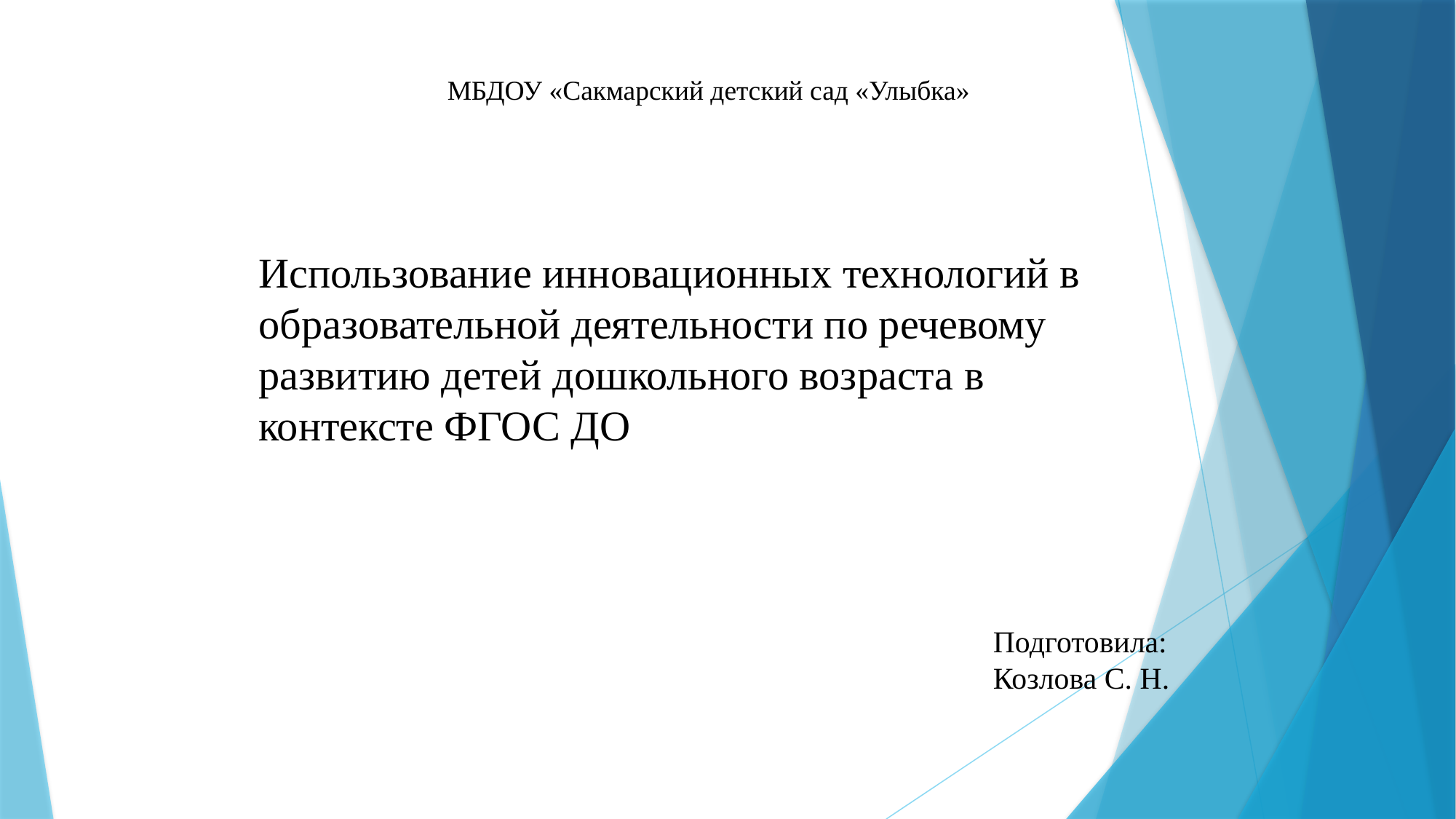

МБДОУ «Сакмарский детский сад «Улыбка»
Использование инновационных технологий в образовательной деятельности по речевому развитию детей дошкольного возраста в контексте ФГОС ДО
Подготовила:
Козлова С. Н.